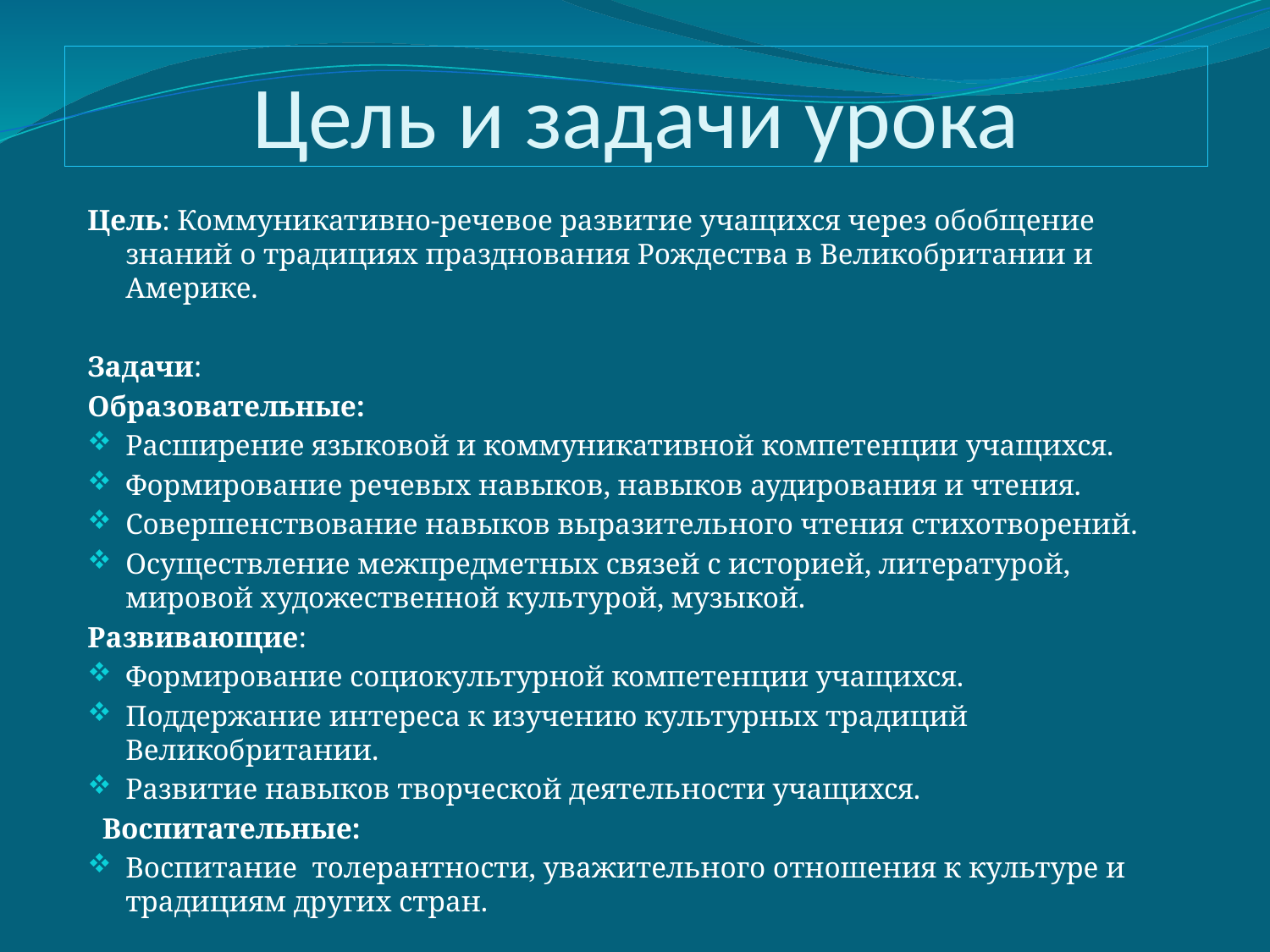

# Цель и задачи урока
Цель: Коммуникативно-речевое развитие учащихся через обобщение знаний о традициях празднования Рождества в Великобритании и Америке.

Задачи:
Образовательные:
Расширение языковой и коммуникативной компетенции учащихся.
Формирование речевых навыков, навыков аудирования и чтения.
Совершенствование навыков выразительного чтения стихотворений.
Осуществление межпредметных связей с историей, литературой, мировой художественной культурой, музыкой.
Развивающие:
Формирование социокультурной компетенции учащихся.
Поддержание интереса к изучению культурных традиций Великобритании.
Развитие навыков творческой деятельности учащихся.
  Воспитательные:
Воспитание  толерантности, уважительного отношения к культуре и традициям других стран.